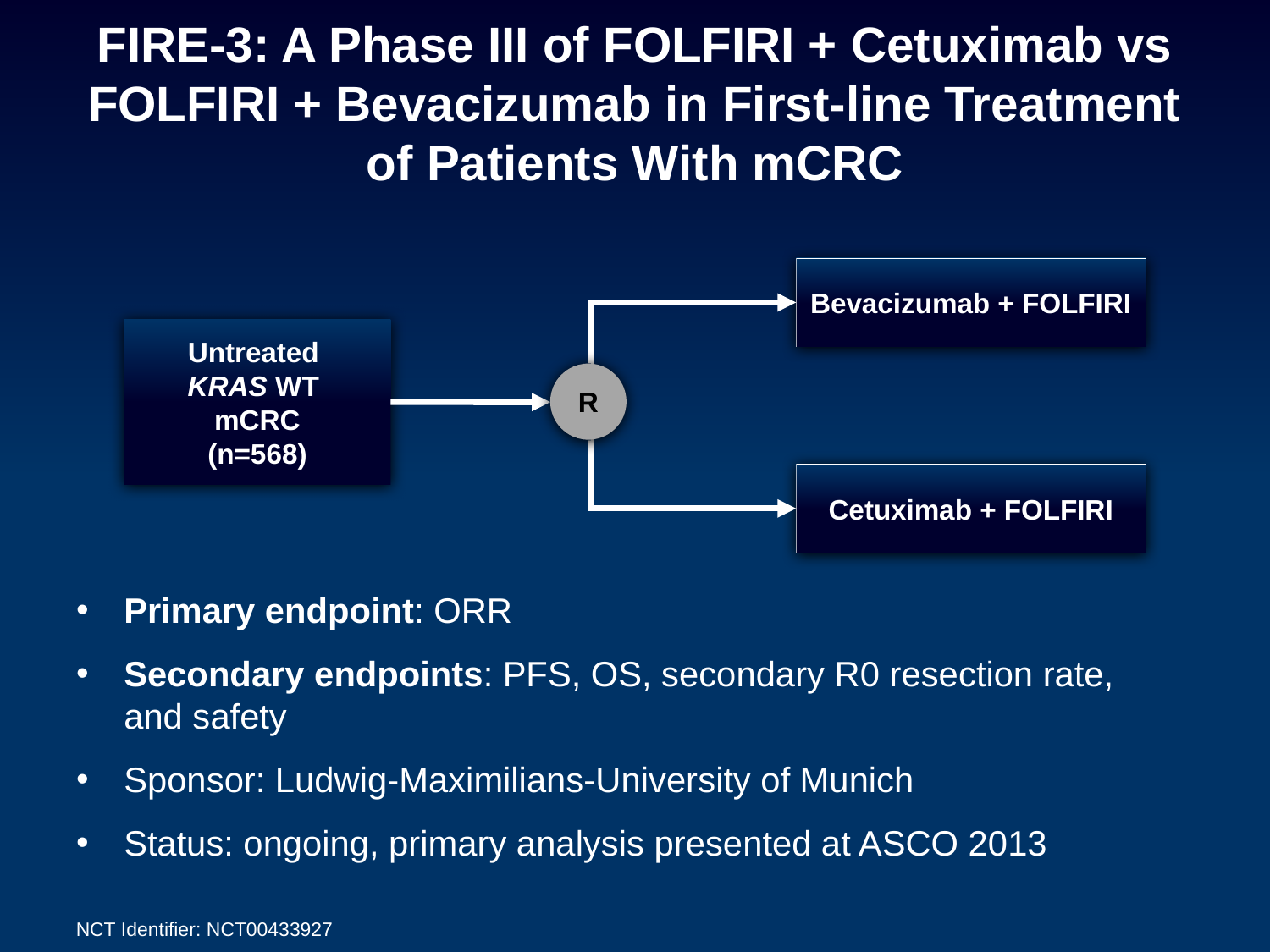

# FIRE-3: A Phase III of FOLFIRI + Cetuximab vs FOLFIRI + Bevacizumab in First-line Treatment of Patients With mCRC
Bevacizumab + FOLFIRI
Untreated
KRAS WT
mCRC
(n=568)
R
Cetuximab + FOLFIRI
Primary endpoint: ORR
Secondary endpoints: PFS, OS, secondary R0 resection rate, and safety
Sponsor: Ludwig-Maximilians-University of Munich
Status: ongoing, primary analysis presented at ASCO 2013
NCT Identifier: NCT00433927